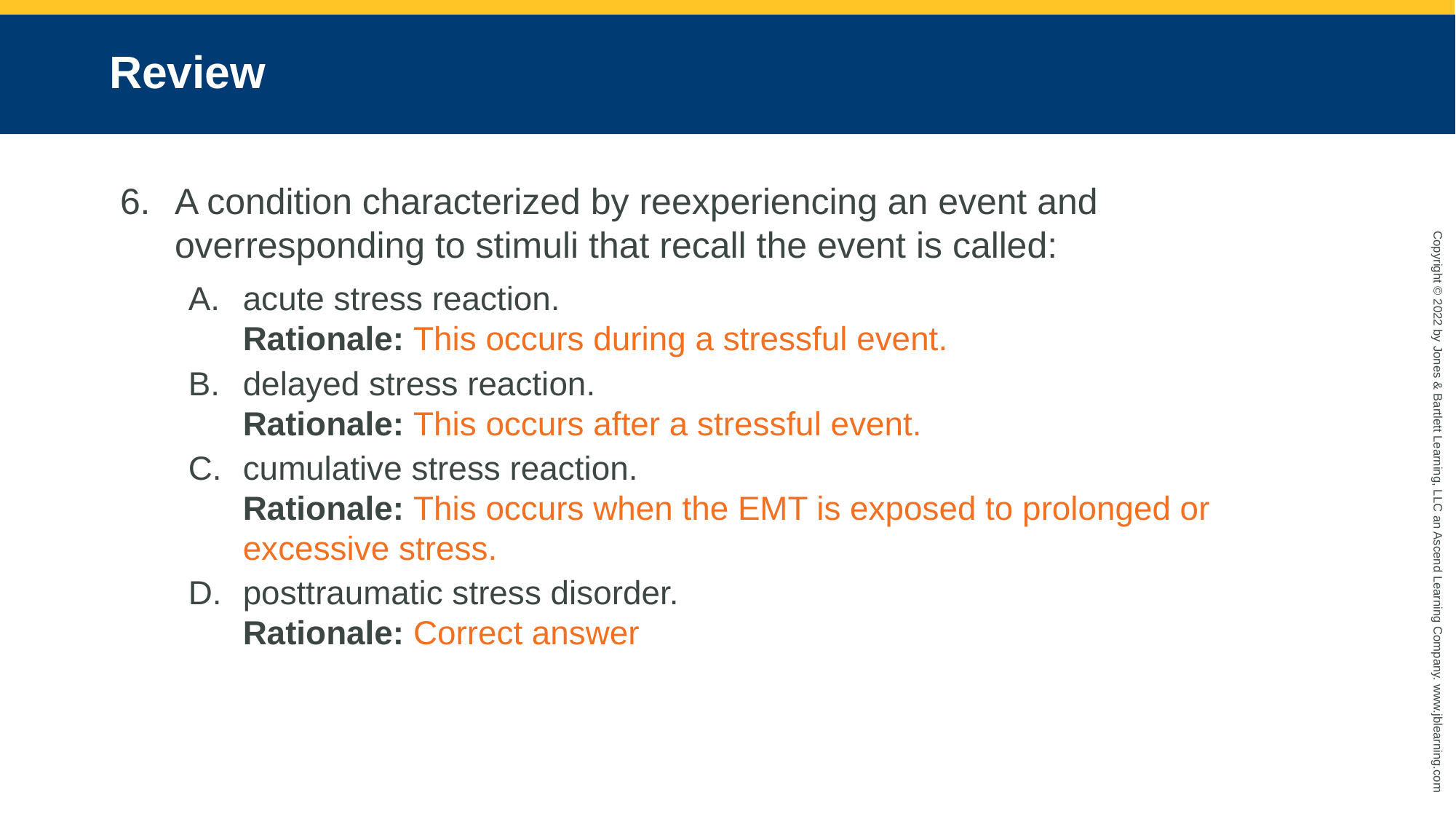

# Review
A condition characterized by reexperiencing an event and overresponding to stimuli that recall the event is called:
acute stress reaction.
Rationale: This occurs during a stressful event.
delayed stress reaction.
Rationale: This occurs after a stressful event.
cumulative stress reaction.
Rationale: This occurs when the EMT is exposed to prolonged or excessive stress.
posttraumatic stress disorder.
Rationale: Correct answer